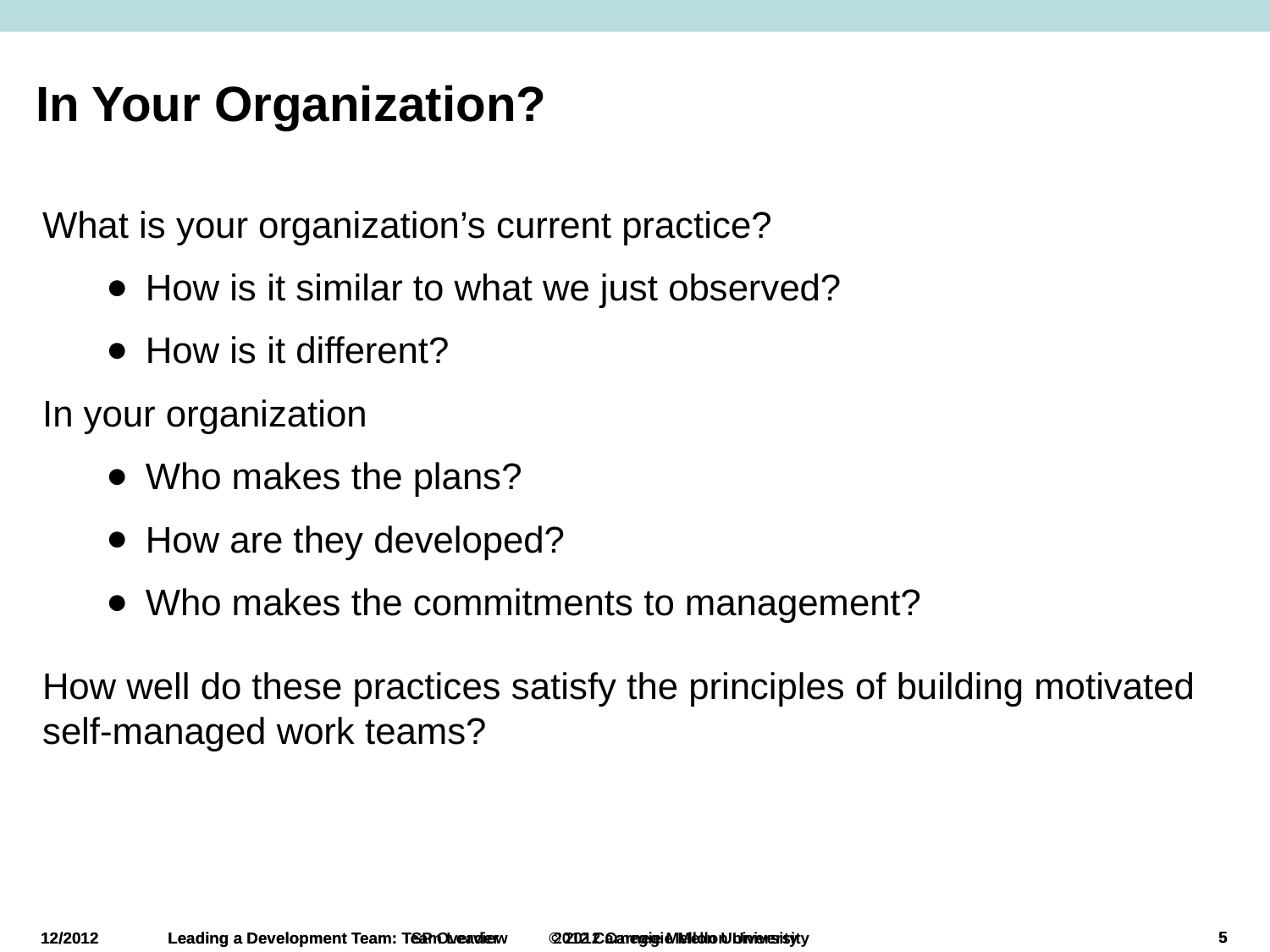

# In Your Organization?
What is your organization’s current practice?
How is it similar to what we just observed?
How is it different?
In your organization
Who makes the plans?
How are they developed?
Who makes the commitments to management?
How well do these practices satisfy the principles of building motivated self-managed work teams?